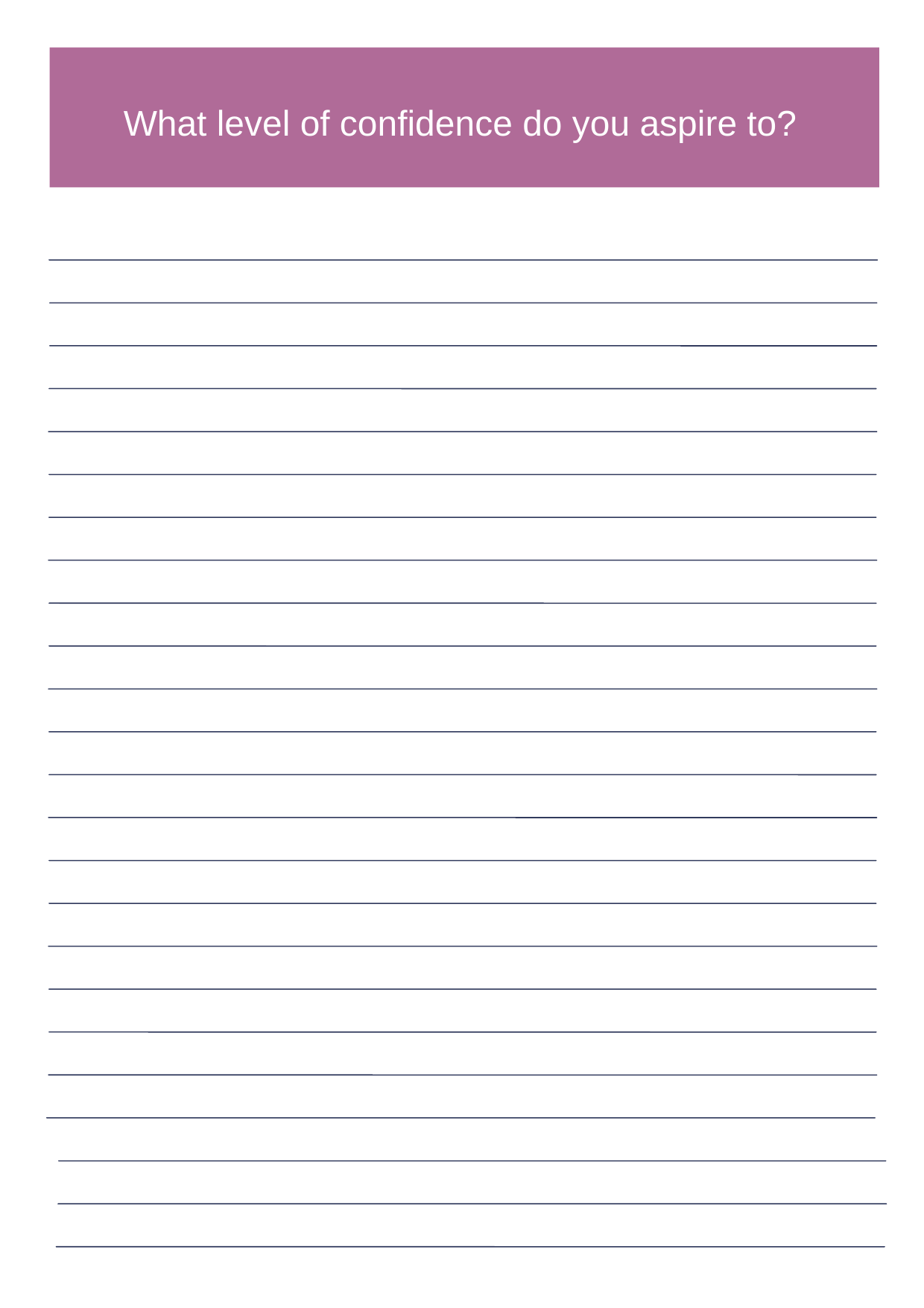

What level of confidence do you aspire to?